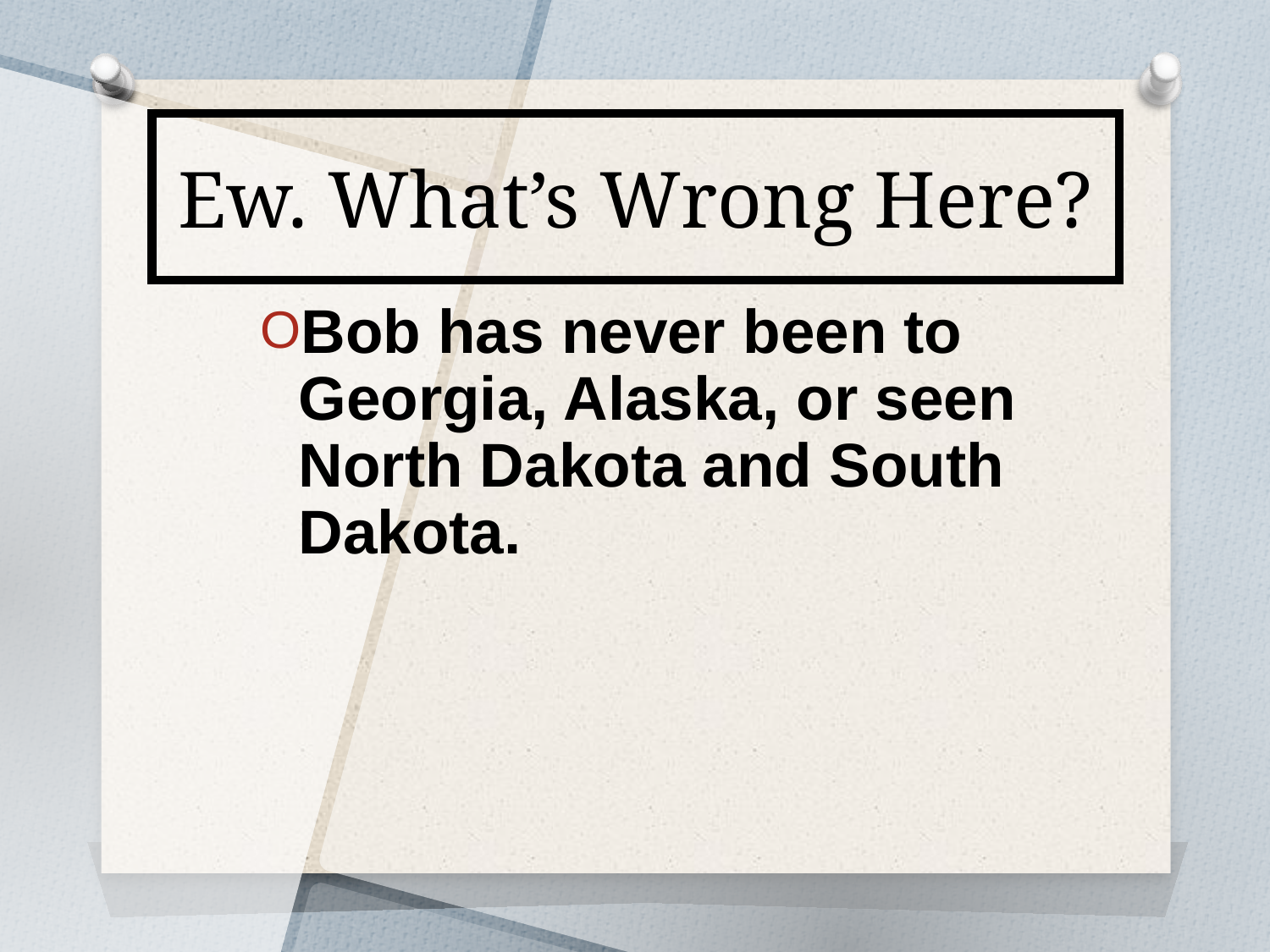

# Ew. What’s Wrong Here?
Bob has never been to Georgia, Alaska, or seen North Dakota and South Dakota.